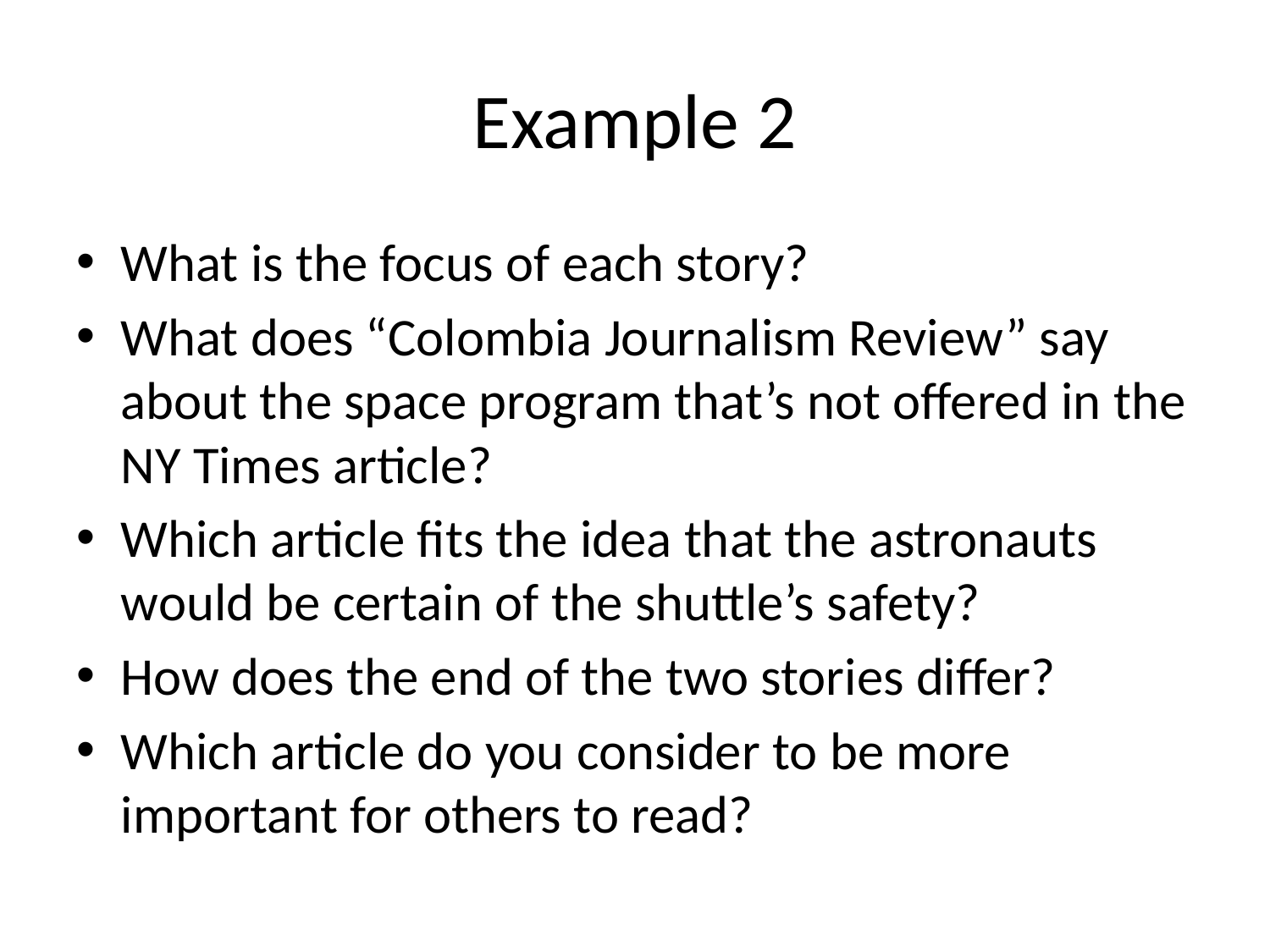

# Example 2
What is the focus of each story?
What does “Colombia Journalism Review” say about the space program that’s not offered in the NY Times article?
Which article fits the idea that the astronauts would be certain of the shuttle’s safety?
How does the end of the two stories differ?
Which article do you consider to be more important for others to read?